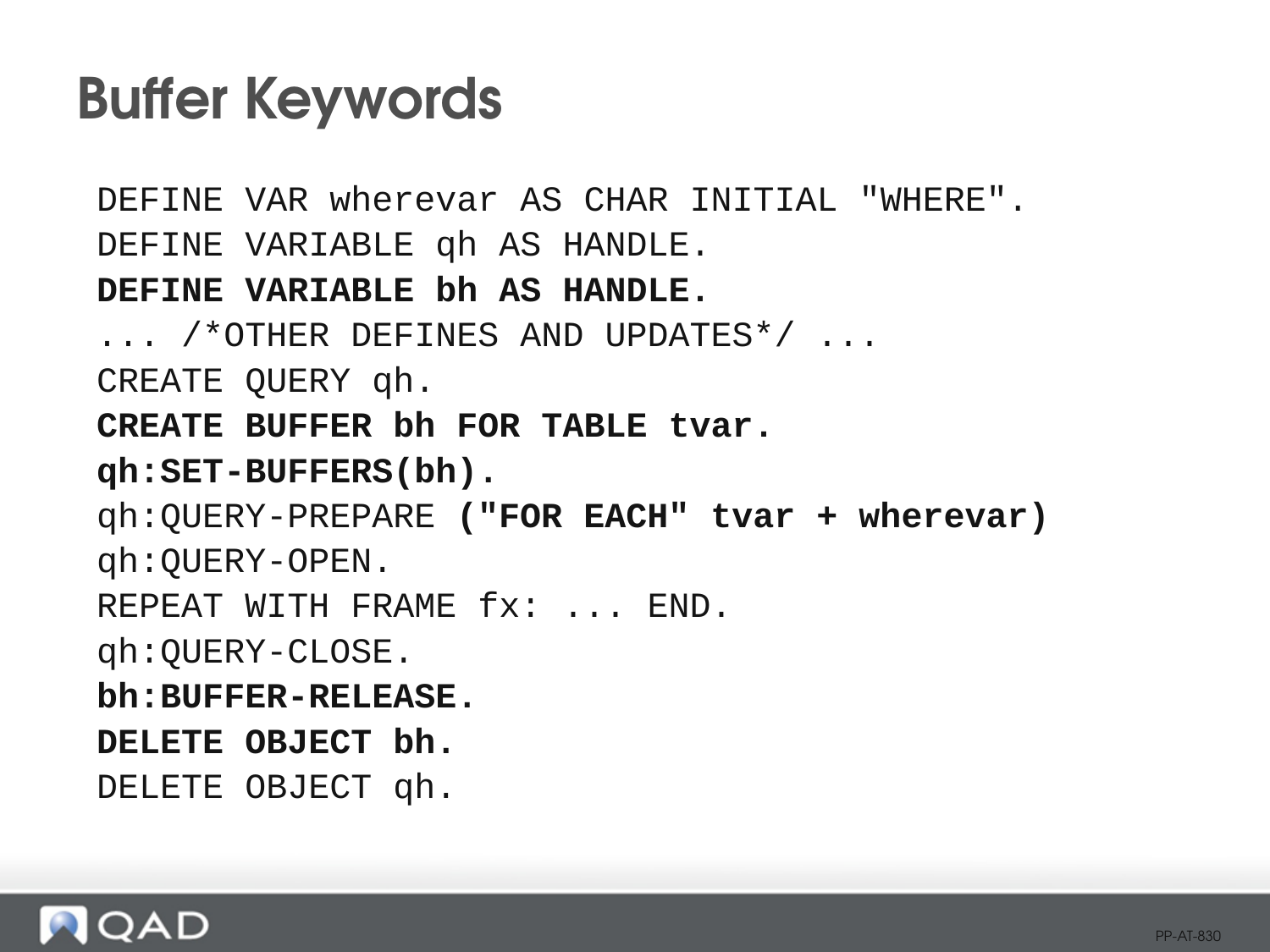

# Buffer Keywords
DEFINE VAR wherevar AS CHAR INITIAL "WHERE".
DEFINE VARIABLE qh AS HANDLE.
DEFINE VARIABLE bh AS HANDLE.
... /*OTHER DEFINES AND UPDATES*/ ...
CREATE QUERY qh.
CREATE BUFFER bh FOR TABLE tvar.
qh:SET-BUFFERS(bh).
qh:QUERY-PREPARE ("FOR EACH" tvar + wherevar)
qh:QUERY-OPEN.
REPEAT WITH FRAME fx: ... END.
qh:QUERY-CLOSE.
bh:BUFFER-RELEASE.
DELETE OBJECT bh.
DELETE OBJECT qh.
PP-AT-830